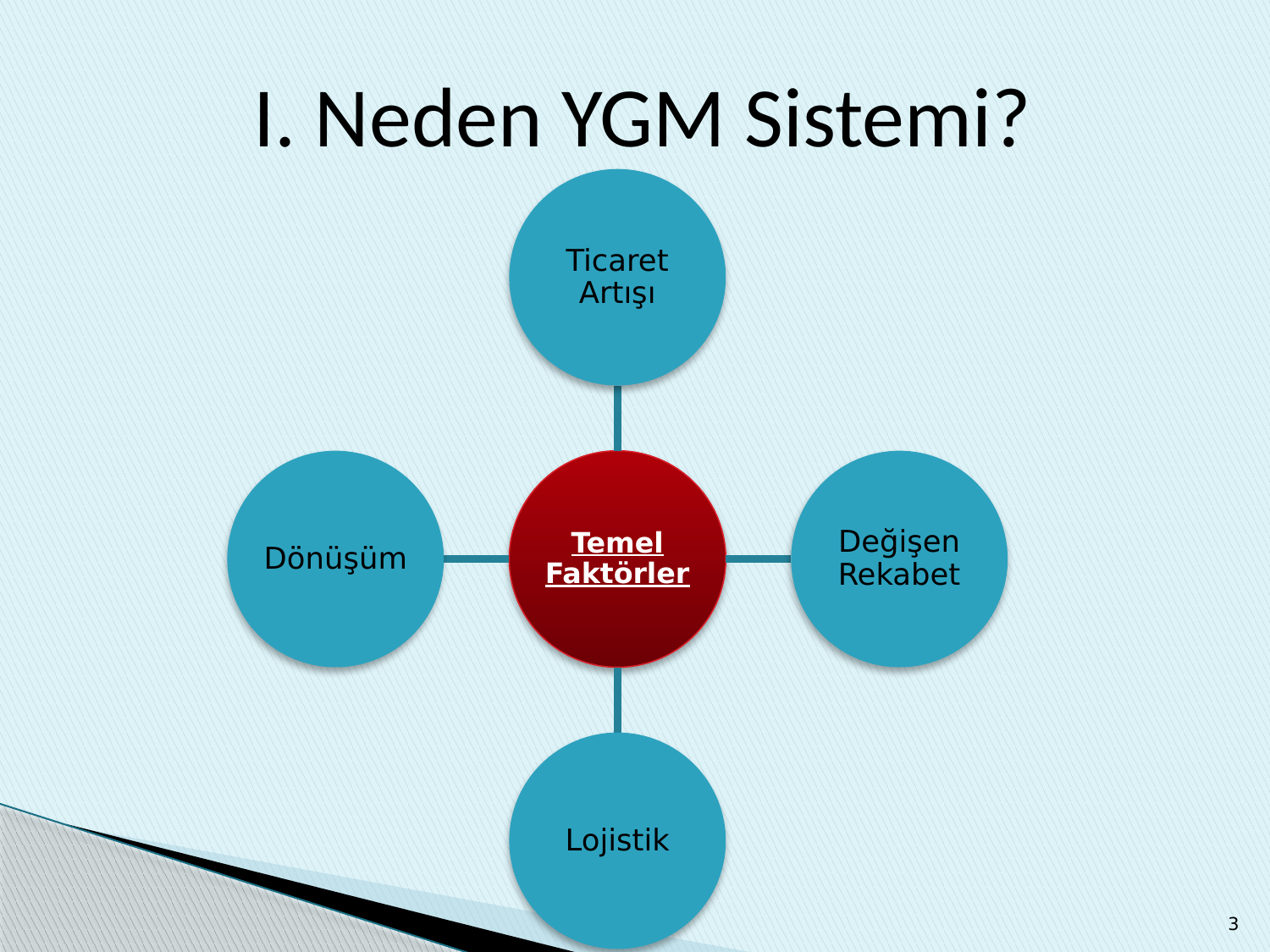

I. Neden YGM Sistemi?

Temel Faktörler

Ticaret Artışı

Değişen Rekabet

Lojistik

Dönüşüm
3